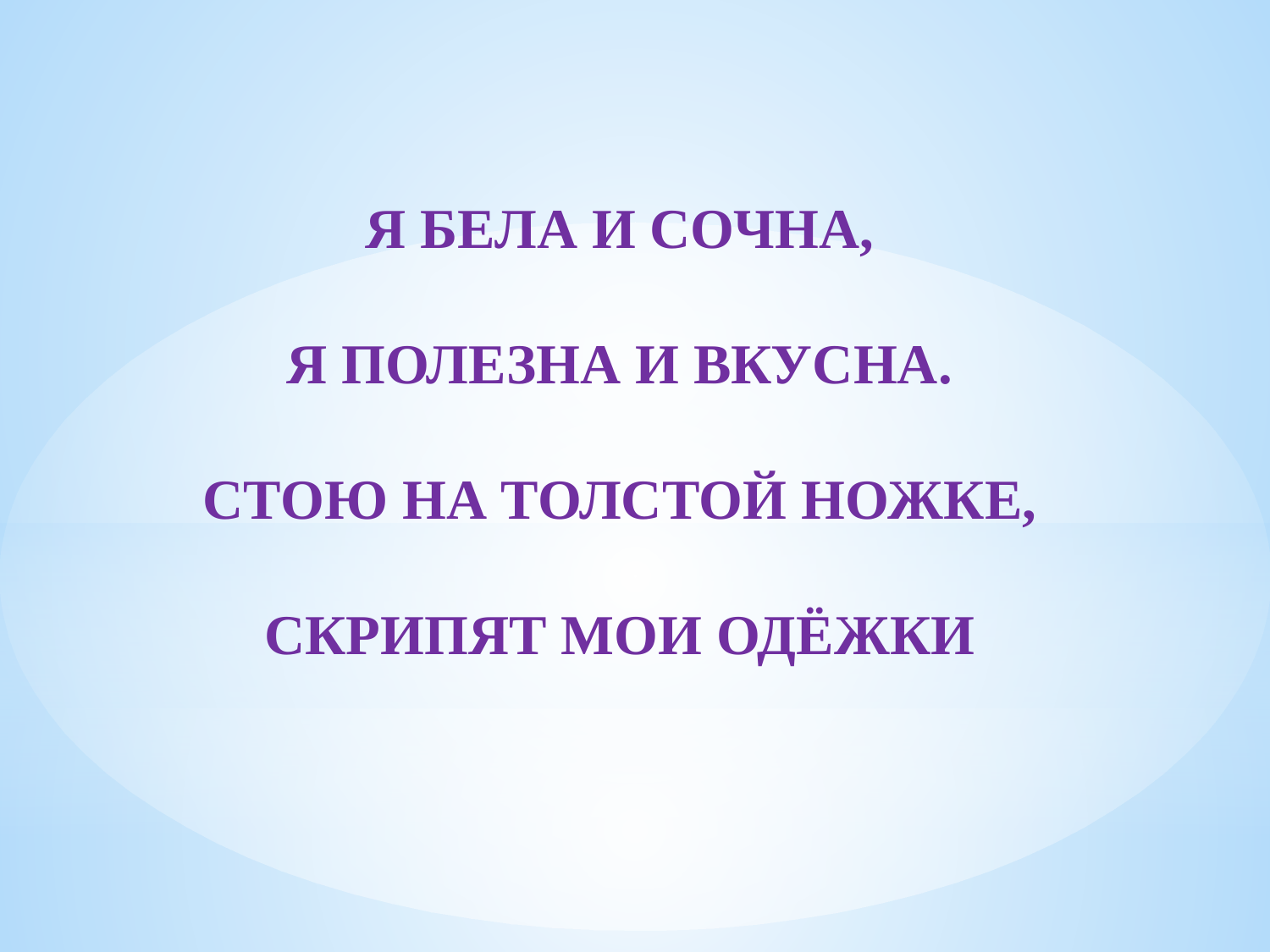

Я БЕЛА И СОЧНА,

Я ПОЛЕЗНА И ВКУСНА.

СТОЮ НА ТОЛСТОЙ НОЖКЕ,

СКРИПЯТ МОИ ОДЁЖКИ